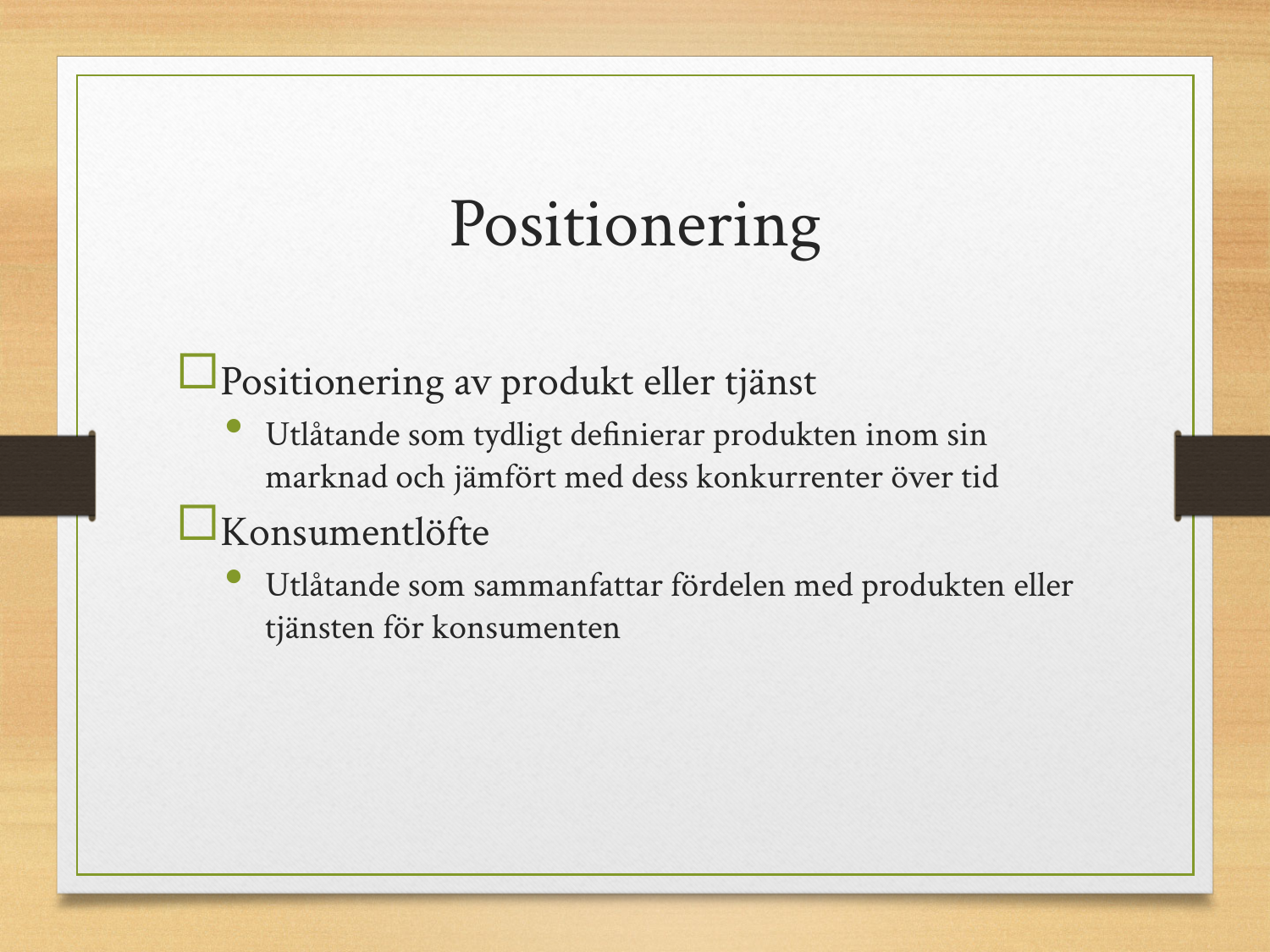

# Positionering
Positionering av produkt eller tjänst
Utlåtande som tydligt definierar produkten inom sin marknad och jämfört med dess konkurrenter över tid
Konsumentlöfte
Utlåtande som sammanfattar fördelen med produkten eller tjänsten för konsumenten